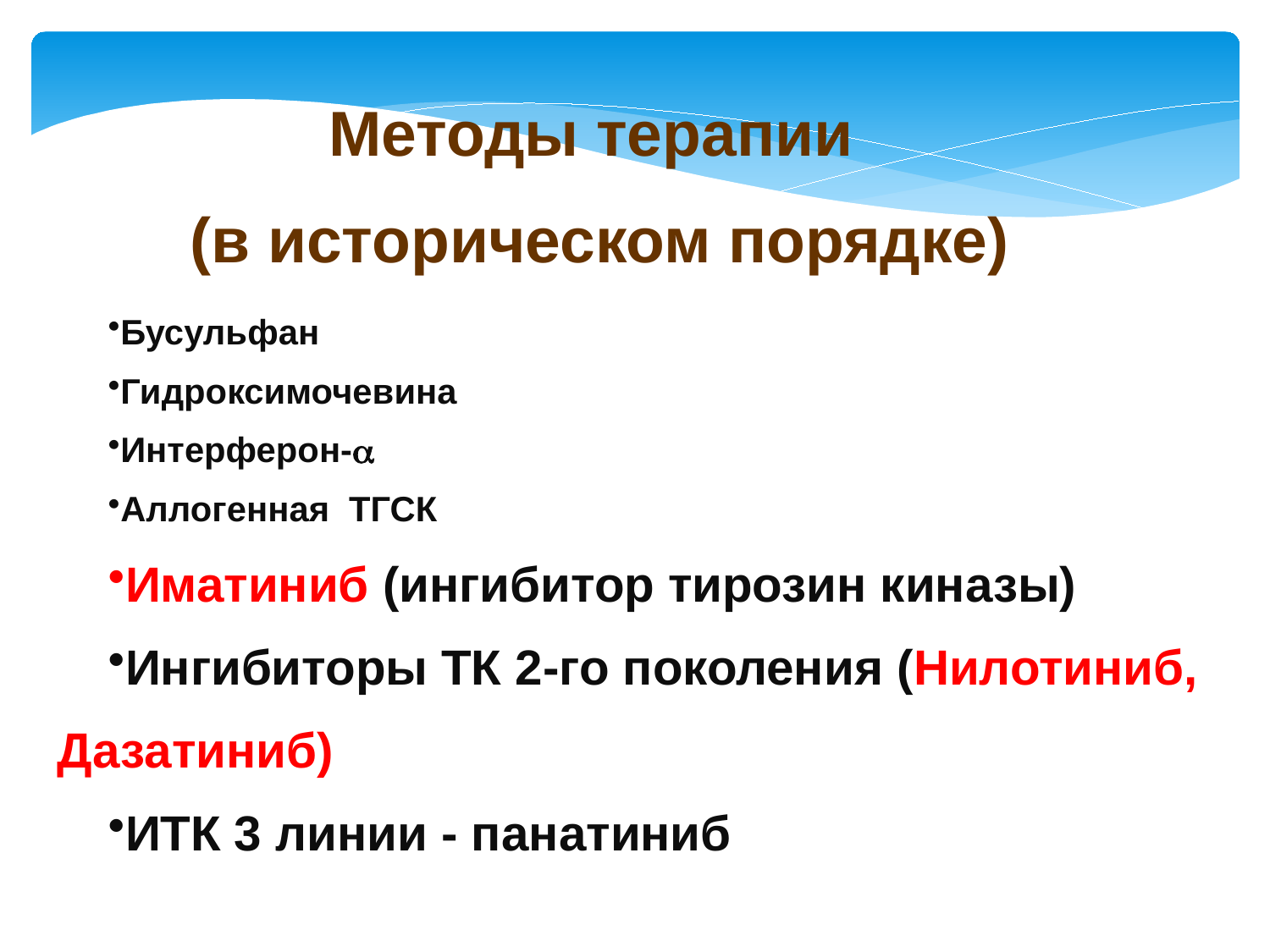

Методы терапии
(в историческом порядке)
Бусульфан
Гидроксимочевина
Интерферон-α
Аллогенная  ТГСК
Иматиниб (ингибитор тирозин киназы)
Ингибиторы ТК 2-го поколения (Нилотиниб, Дазатиниб)
ИТК 3 линии - панатиниб